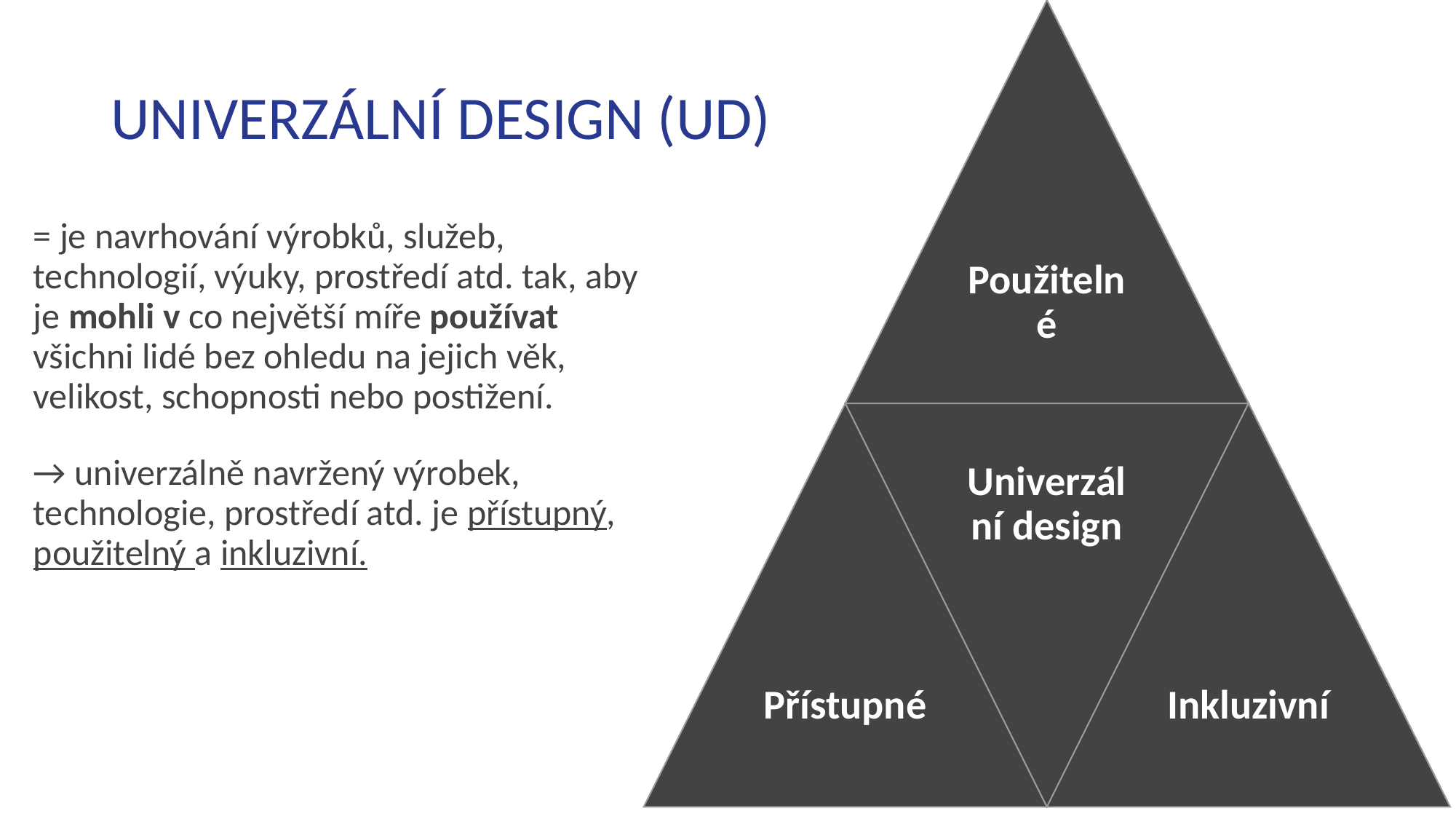

Použitelné

Univerzální design

Přístupné
Inkluzivní
# UNIVERZÁLNÍ DESIGN (UD)
= je navrhování výrobků, služeb, technologií, výuky, prostředí atd. tak, aby je mohli v co největší míře používat všichni lidé bez ohledu na jejich věk, velikost, schopnosti nebo postižení.
→ univerzálně navržený výrobek, technologie, prostředí atd. je přístupný, použitelný a inkluzivní.